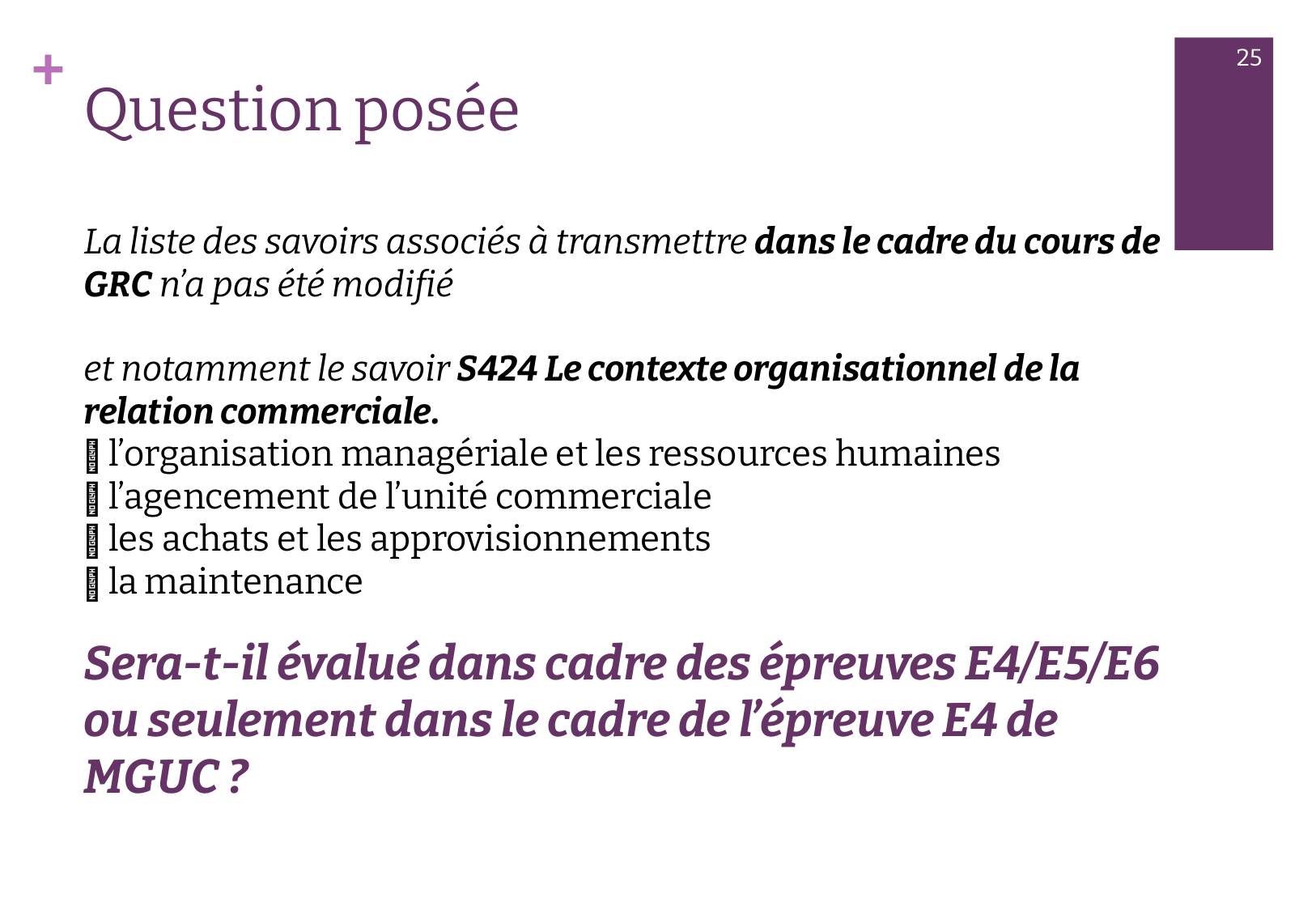

25
# Question posée
La liste des savoirs associés à transmettre dans le cadre du cours de GRC n’a pas été modifié

et notamment le savoir S424 Le contexte organisationnel de la relation commerciale.
􀂃 l’organisation managériale et les ressources humaines
􀂃 l’agencement de l’unité commerciale
􀂃 les achats et les approvisionnements
􀂃 la maintenance

Sera-t-il évalué dans cadre des épreuves E4/E5/E6 ou seulement dans le cadre de l’épreuve E4 de MGUC ?